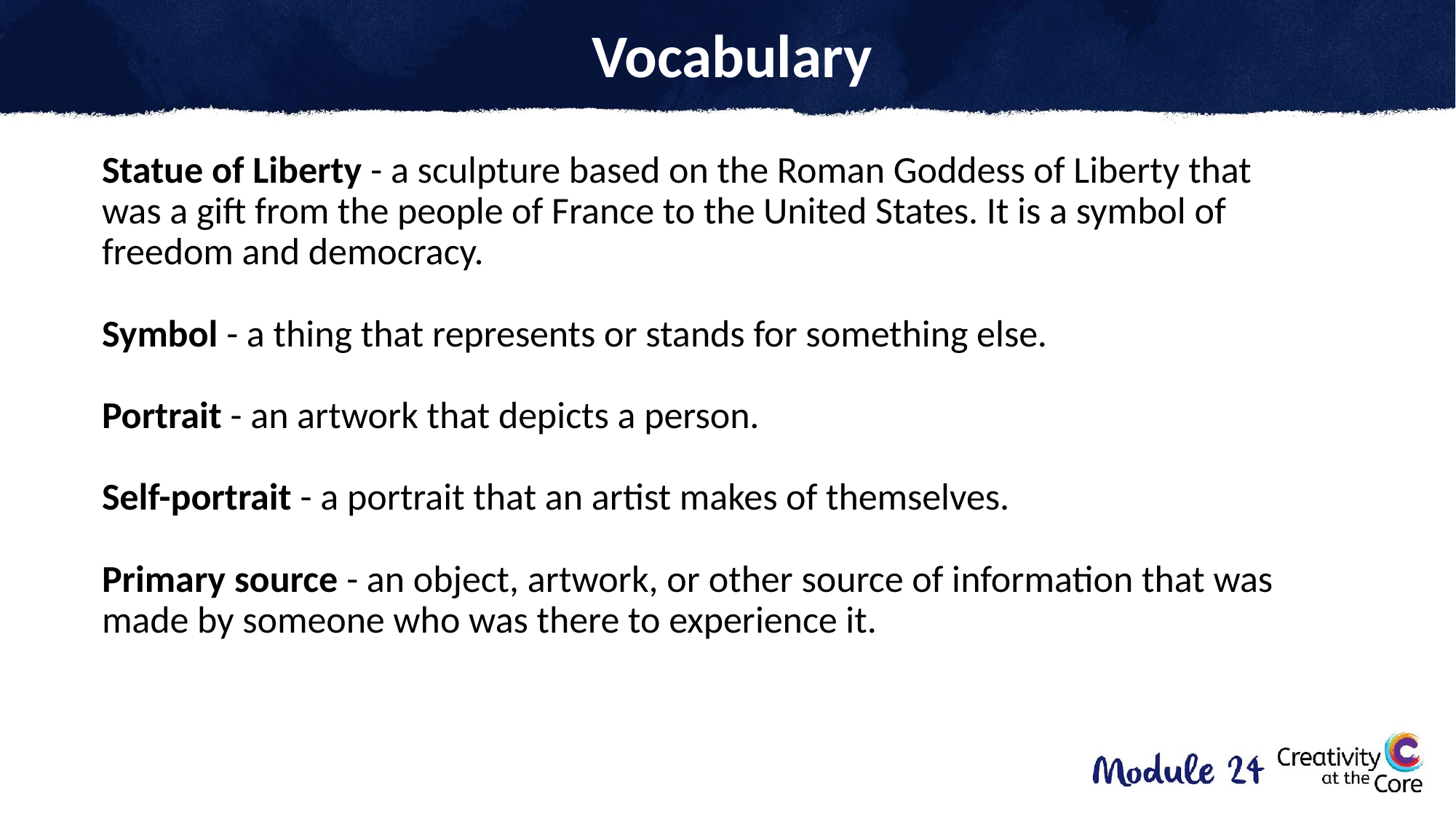

# Vocabulary
Statue of Liberty - a sculpture based on the Roman Goddess of Liberty that was a gift from the people of France to the United States. It is a symbol of freedom and democracy.

Symbol - a thing that represents or stands for something else.

Portrait - an artwork that depicts a person.

Self-portrait - a portrait that an artist makes of themselves.

Primary source - an object, artwork, or other source of information that was made by someone who was there to experience it.